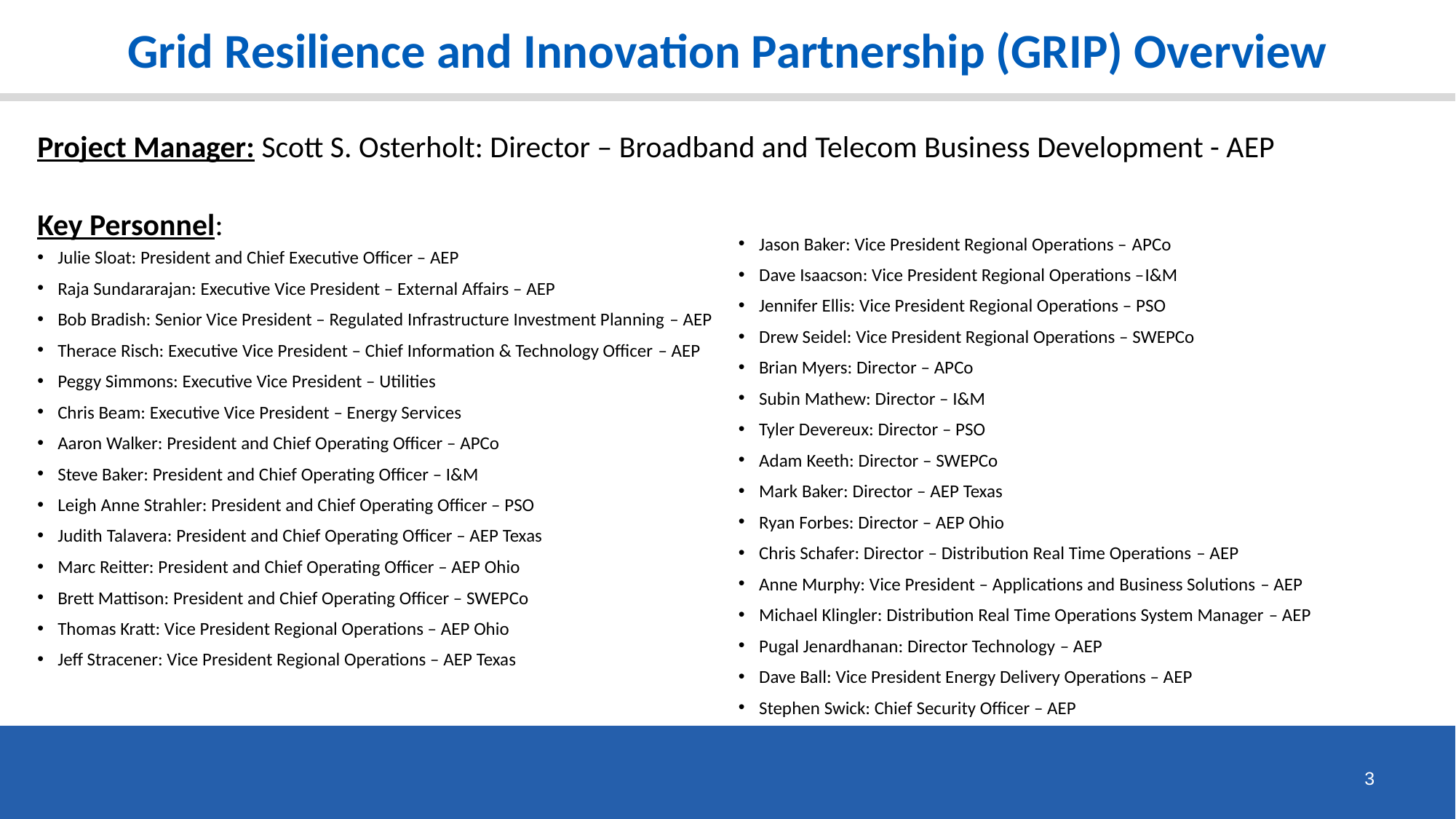

Grid Resilience and Innovation Partnership (GRIP) Overview
Project Manager: Scott S. Osterholt: Director – Broadband and Telecom Business Development - AEP
Key Personnel:
Julie Sloat: President and Chief Executive Officer – AEP
Raja Sundararajan: Executive Vice President – External Affairs – AEP
Bob Bradish: Senior Vice President – Regulated Infrastructure Investment Planning – AEP
Therace Risch: Executive Vice President – Chief Information & Technology Officer – AEP
Peggy Simmons: Executive Vice President – Utilities
Chris Beam: Executive Vice President – Energy Services
Aaron Walker: President and Chief Operating Officer – APCo
Steve Baker: President and Chief Operating Officer – I&M
Leigh Anne Strahler: President and Chief Operating Officer – PSO
Judith Talavera: President and Chief Operating Officer – AEP Texas
Marc Reitter: President and Chief Operating Officer – AEP Ohio
Brett Mattison: President and Chief Operating Officer – SWEPCo
Thomas Kratt: Vice President Regional Operations – AEP Ohio
Jeff Stracener: Vice President Regional Operations – AEP Texas

Jason Baker: Vice President Regional Operations – APCo
Dave Isaacson: Vice President Regional Operations –I&M
Jennifer Ellis: Vice President Regional Operations – PSO​
Drew Seidel: Vice President Regional Operations – SWEPCo​
Brian Myers: Director – APCo
Subin Mathew: Director – I&M​
Tyler Devereux: Director – PSO
Adam Keeth: Director – SWEPCo
Mark Baker: Director – AEP Texas​
Ryan Forbes: Director – AEP Ohio​
Chris Schafer: Director – Distribution Real Time Operations – AEP
Anne Murphy: Vice President – Applications and Business Solutions – AEP
Michael Klingler: Distribution Real Time Operations System Manager – AEP
Pugal Jenardhanan: Director Technology – AEP
Dave Ball: Vice President Energy Delivery Operations – AEP
Stephen Swick: Chief Security Officer – AEP